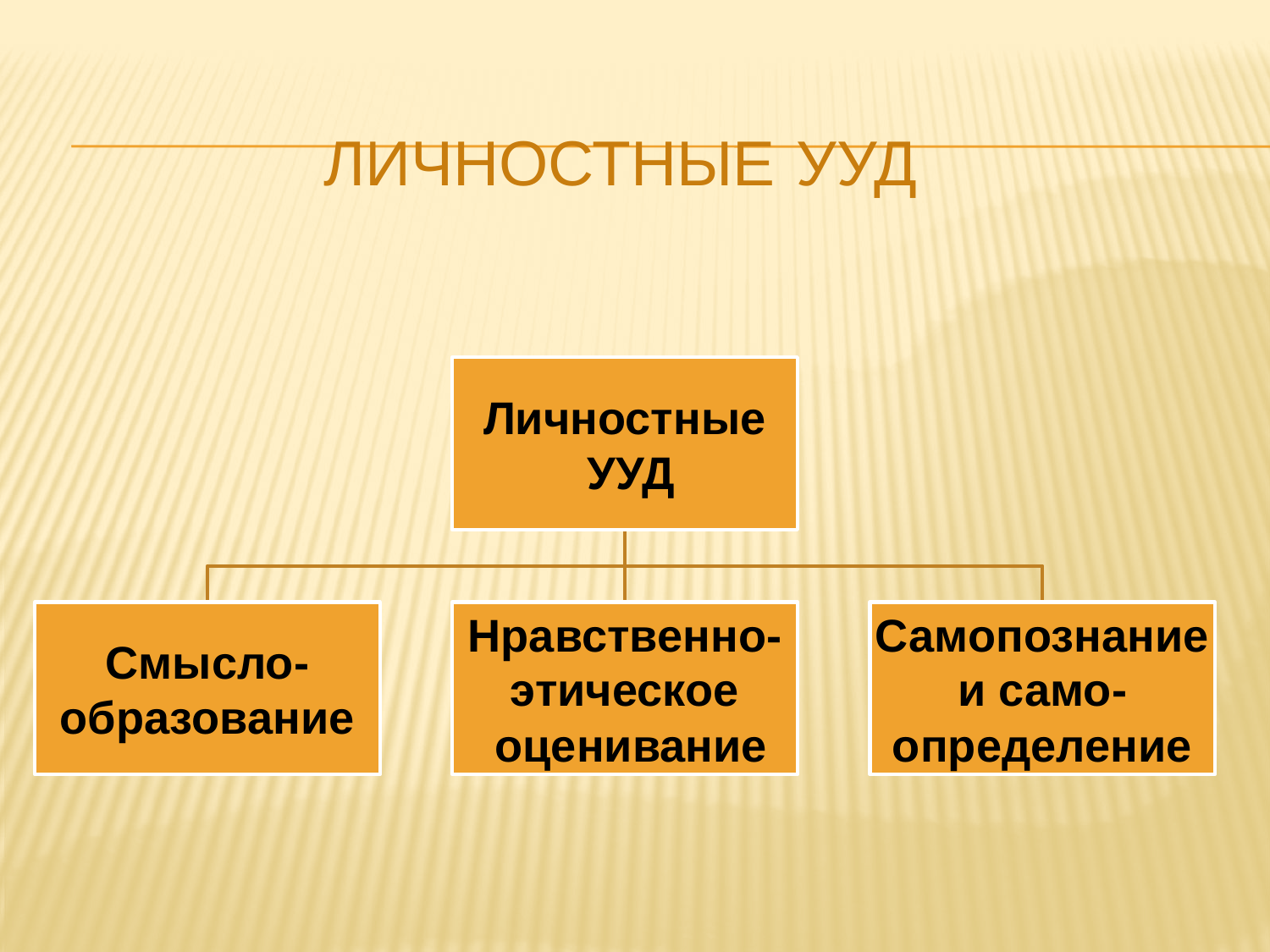

# Личностные УУД
Личностные
 УУД
Смысло-
образование
Нравственно-
этическое
 оценивание
Самопознание
и само-
определение